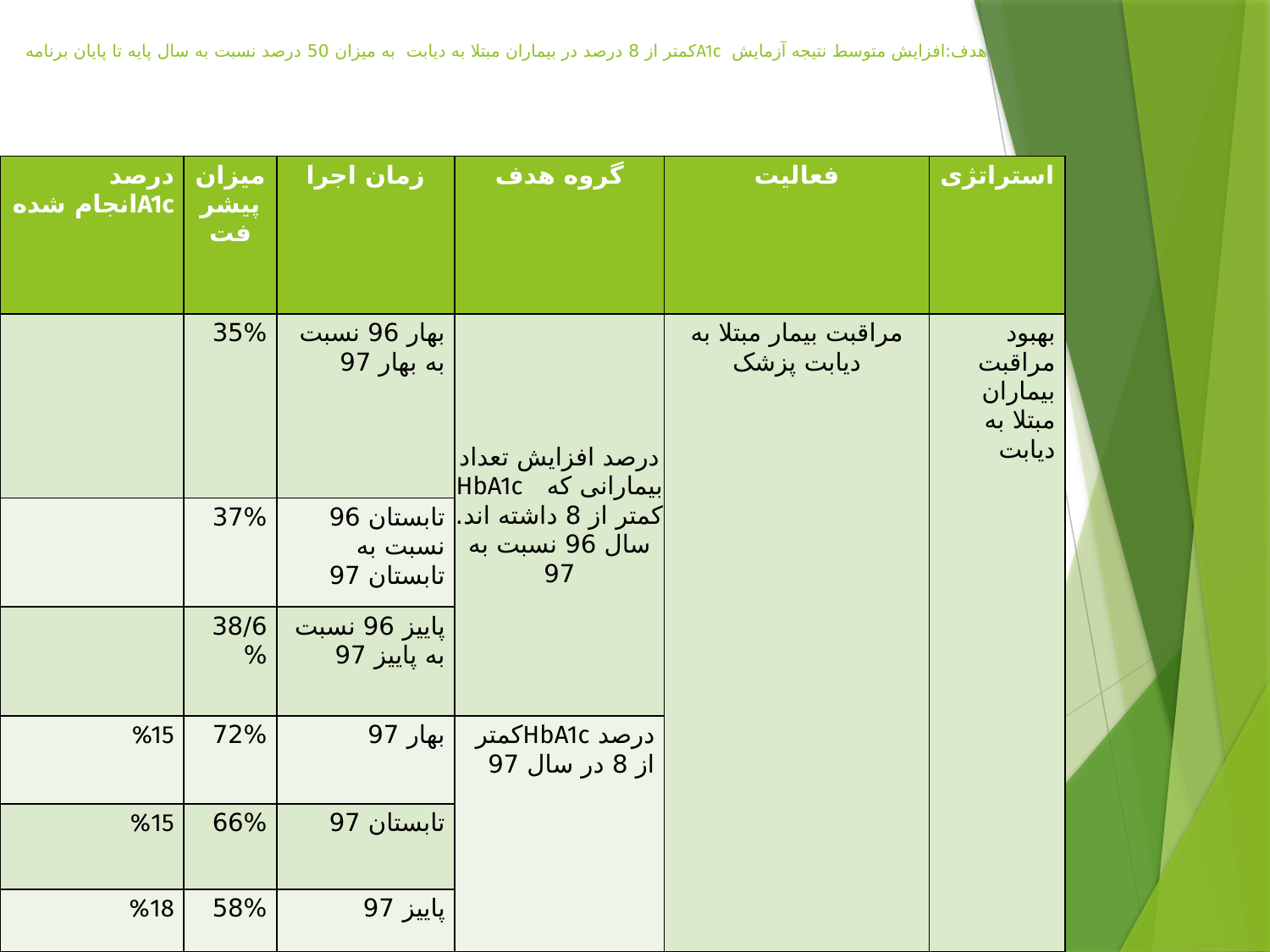

# هدف:افزایش متوسط نتیجه آزمایش  A1cکمتر از 8 درصد در بیماران مبتلا به دیابت  به میزان 50 درصد نسبت به سال پایه تا پایان برنامه
| درصد A1cانجام شده | میزان پیشرفت | زمان اجرا | گروه هدف | فعالیت | استراتژی |
| --- | --- | --- | --- | --- | --- |
|  | 35% | بهار 96 نسبت به بهار 97 | درصد افزایش تعداد بیمارانی که HbA1c کمتر از 8 داشته اند. سال 96 نسبت به 97 | مراقبت بیمار مبتلا به دیابت پزشک | بهبود مراقبت بیماران مبتلا به دیابت |
|  | 37% | تابستان 96 نسبت به تابستان 97 |  |  |  |
|  | 38/6% | پاییز 96 نسبت به پاییز 97 |  |  |  |
| %15 | 72% | بهار 97 | درصد HbA1cکمتر از 8 در سال 97 |  |  |
| %15 | 66% | تابستان 97 |  |  |  |
| %18 | 58% | پاییز 97 |  |  |  |